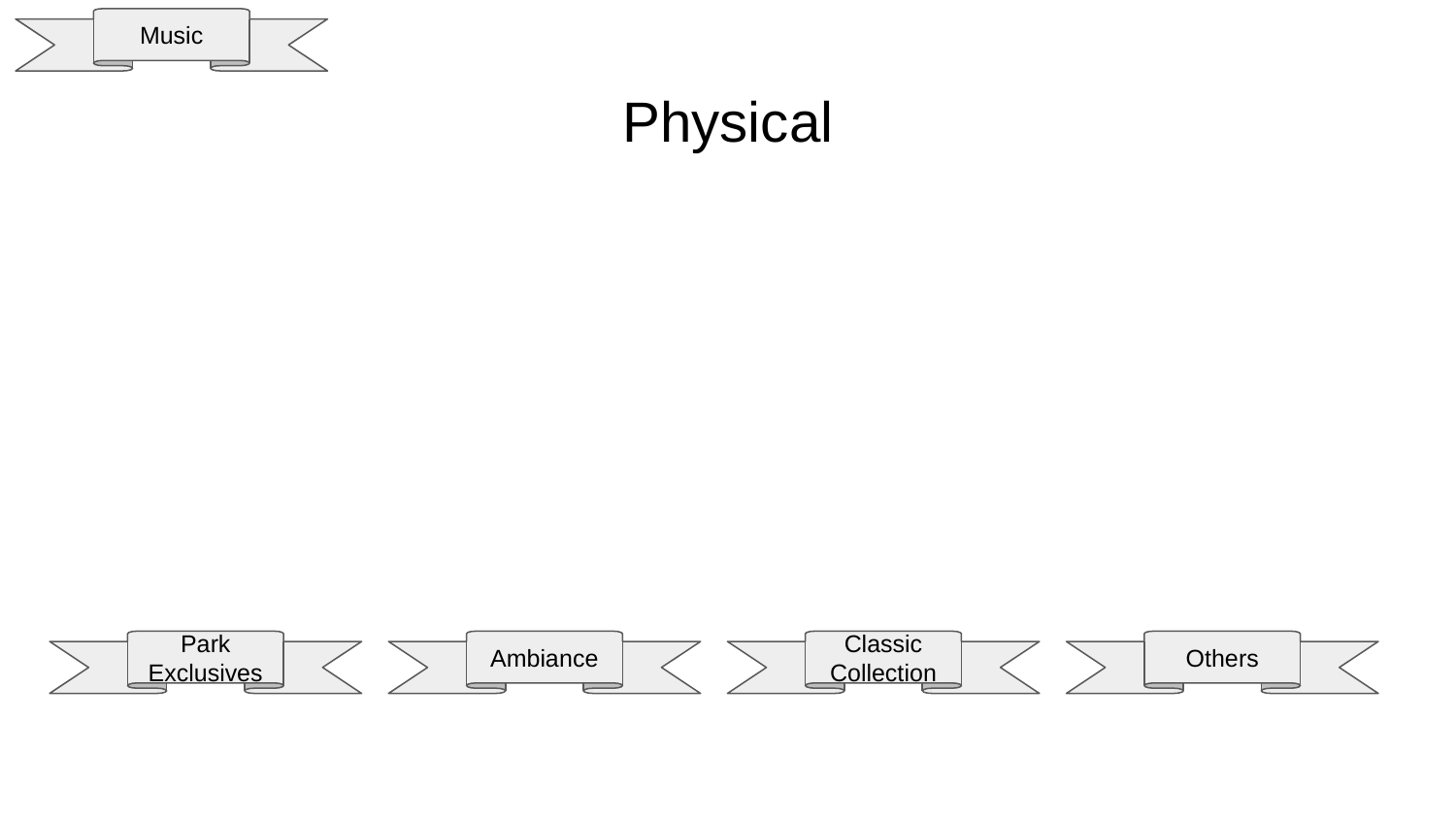

Music
# Physical

Park Exclusives
Ambiance
Classic Collection
Others